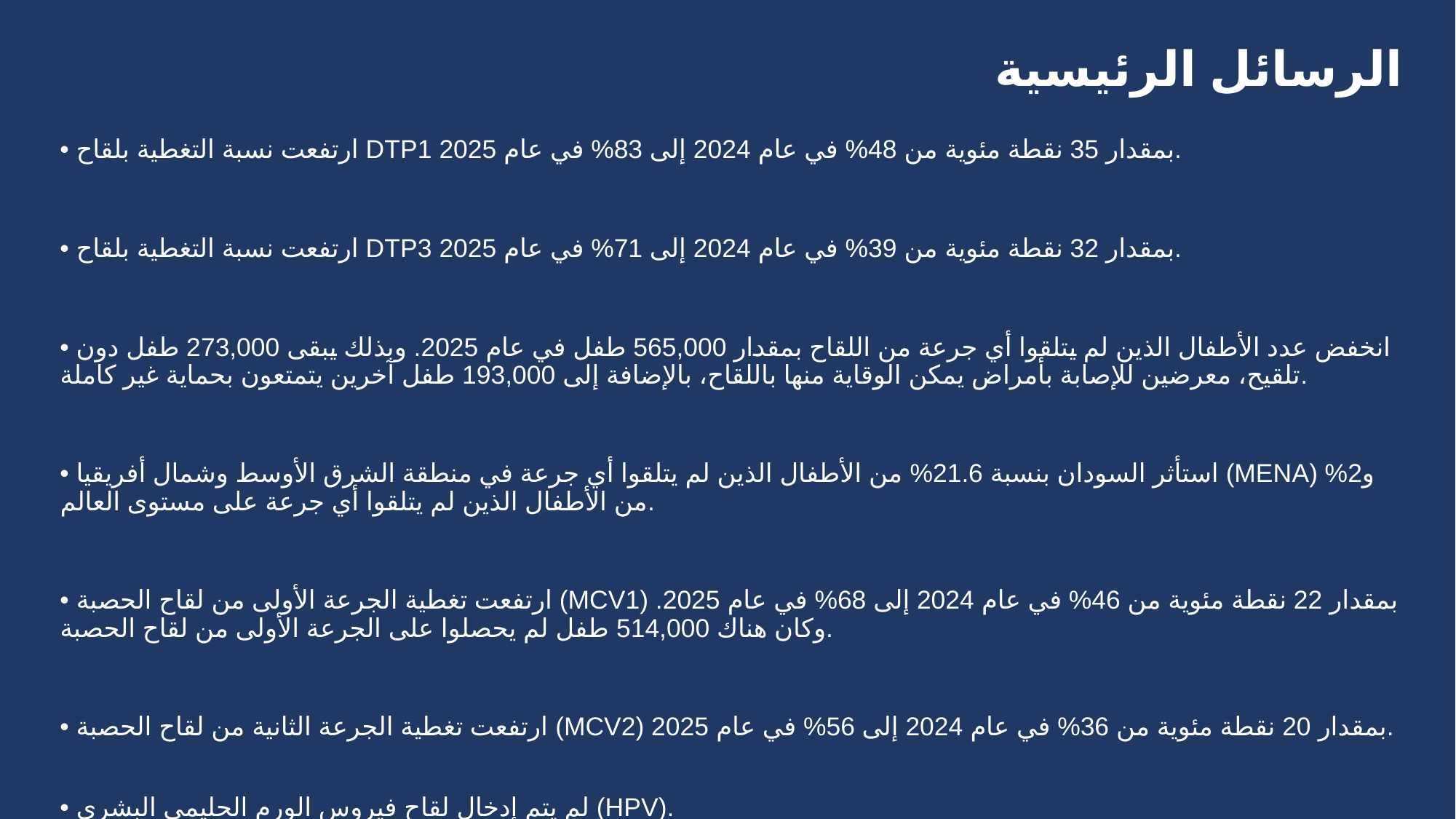

# الرسائل الرئيسية
• ارتفعت نسبة التغطية بلقاح DTP1 بمقدار 35 نقطة مئوية من 48% في عام 2024 إلى 83% في عام 2025.

• ارتفعت نسبة التغطية بلقاح DTP3 بمقدار 32 نقطة مئوية من 39% في عام 2024 إلى 71% في عام 2025.

• انخفض عدد الأطفال الذين لم يتلقوا أي جرعة من اللقاح بمقدار 565,000 طفل في عام 2025. وبذلك يبقى 273,000 طفل دون تلقيح، معرضين للإصابة بأمراض يمكن الوقاية منها باللقاح، بالإضافة إلى 193,000 طفل آخرين يتمتعون بحماية غير كاملة.

• استأثر السودان بنسبة 21.6% من الأطفال الذين لم يتلقوا أي جرعة في منطقة الشرق الأوسط وشمال أفريقيا (MENA) و2% من الأطفال الذين لم يتلقوا أي جرعة على مستوى العالم.

• ارتفعت تغطية الجرعة الأولى من لقاح الحصبة (MCV1) بمقدار 22 نقطة مئوية من 46% في عام 2024 إلى 68% في عام 2025. وكان هناك 514,000 طفل لم يحصلوا على الجرعة الأولى من لقاح الحصبة.

• ارتفعت تغطية الجرعة الثانية من لقاح الحصبة (MCV2) بمقدار 20 نقطة مئوية من 36% في عام 2024 إلى 56% في عام 2025.

• لم يتم إدخال لقاح فيروس الورم الحليمي البشري (HPV).